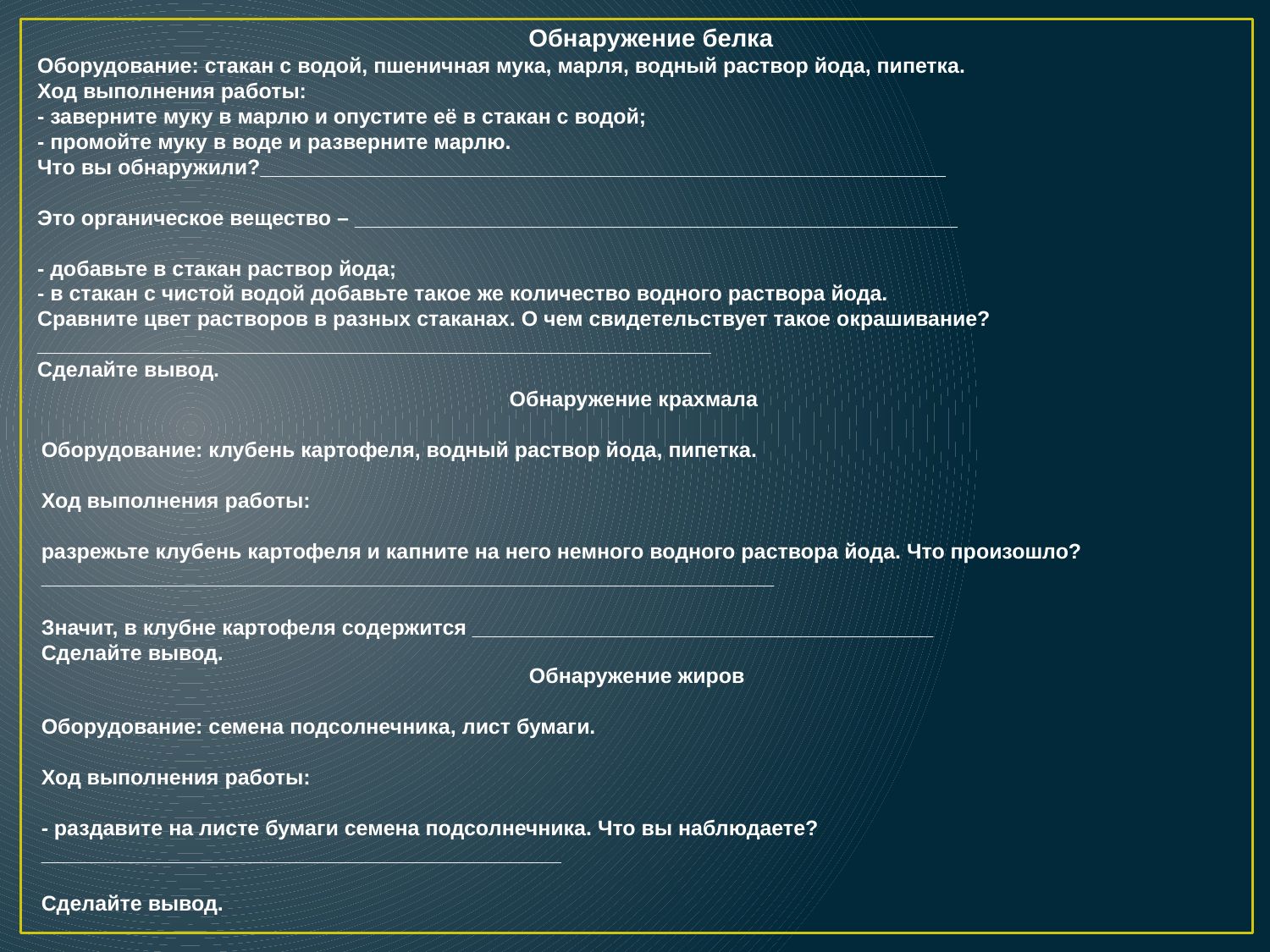

Обнаружение белка
Оборудование: стакан с водой, пшеничная мука, марля, водный раствор йода, пипетка.
Ход выполнения работы:
- заверните муку в марлю и опустите её в стакан с водой;
- промойте муку в воде и разверните марлю.
Что вы обнаружили?__________________________________________________________

Это органическое вещество – ___________________________________________________

- добавьте в стакан раствор йода;
- в стакан с чистой водой добавьте такое же количество водного раствора йода.
Сравните цвет растворов в разных стаканах. О чем свидетельствует такое окрашивание?_________________________________________________________
Сделайте вывод.
Обнаружение крахмала

Оборудование: клубень картофеля, водный раствор йода, пипетка.

Ход выполнения работы:

разрежьте клубень картофеля и капните на него немного водного раствора йода. Что произошло?______________________________________________________________

Значит, в клубне картофеля содержится _______________________________________
Сделайте вывод.
Обнаружение жиров

Оборудование: семена подсолнечника, лист бумаги.

Ход выполнения работы:

- раздавите на листе бумаги семена подсолнечника. Что вы наблюдаете? ____________________________________________

Сделайте вывод.